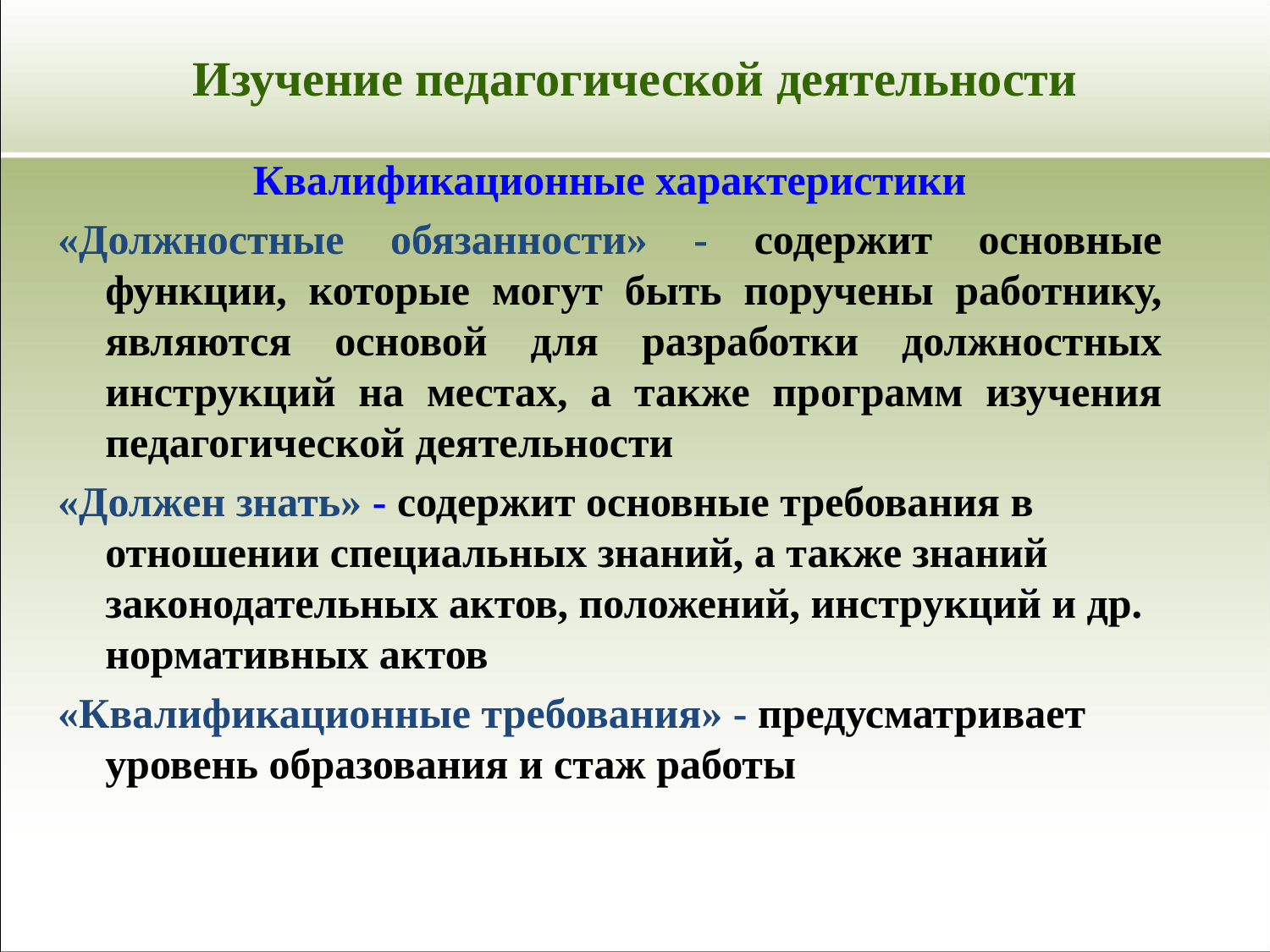

# Изучение педагогической деятельности
Квалификационные характеристики
«Должностные обязанности» - содержит основные функции, которые могут быть поручены работнику, являются основой для разработки должностных инструкций на местах, а также программ изучения педагогической деятельности
«Должен знать» - содержит основные требования в отношении специальных знаний, а также знаний законодательных актов, положений, инструкций и др. нормативных актов
«Квалификационные требования» - предусматривает уровень образования и стаж работы